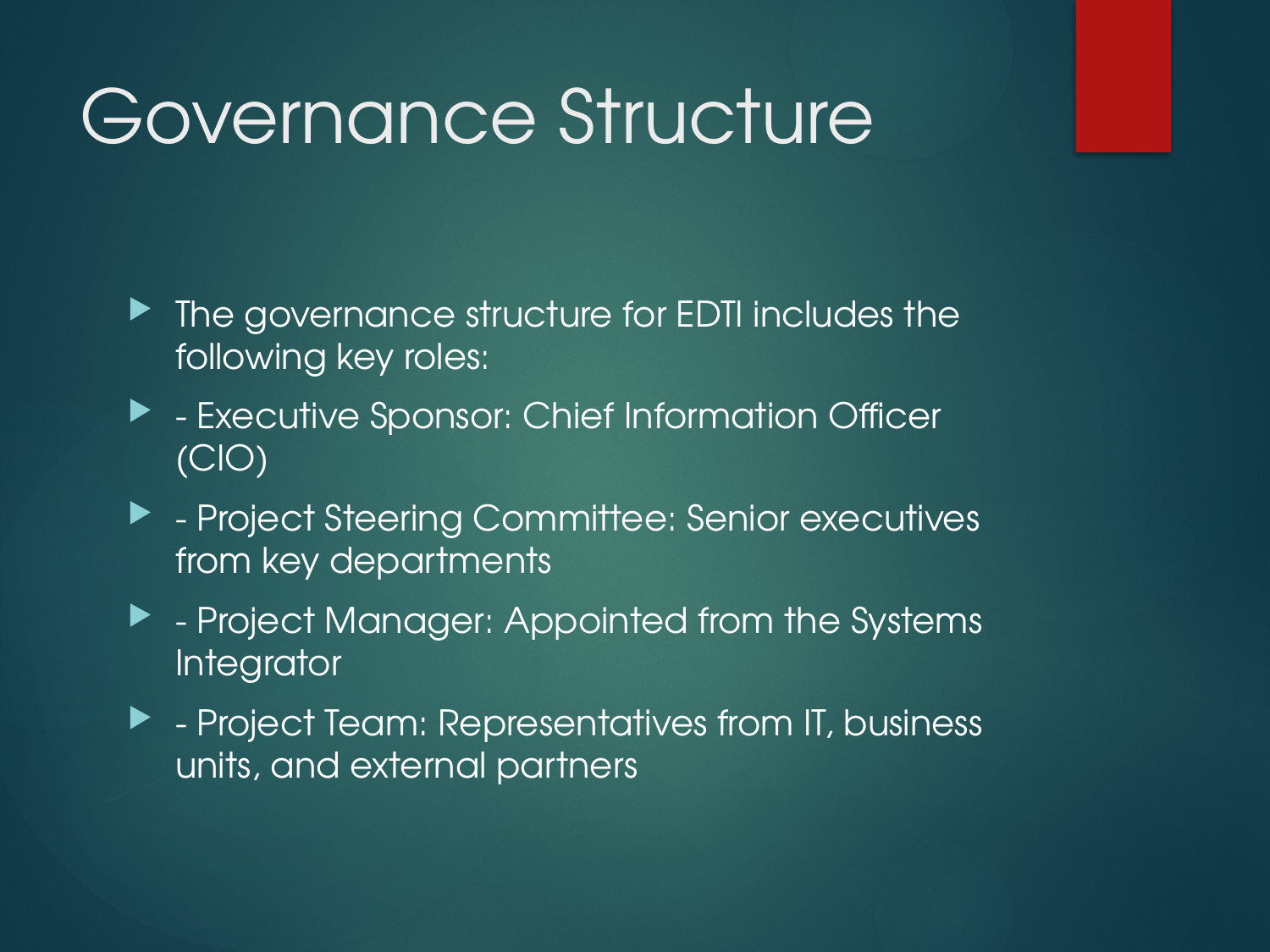

# Governance Structure
The governance structure for EDTI includes the following key roles:
- Executive Sponsor: Chief Information Officer (CIO)
- Project Steering Committee: Senior executives from key departments
- Project Manager: Appointed from the Systems Integrator
- Project Team: Representatives from IT, business units, and external partners